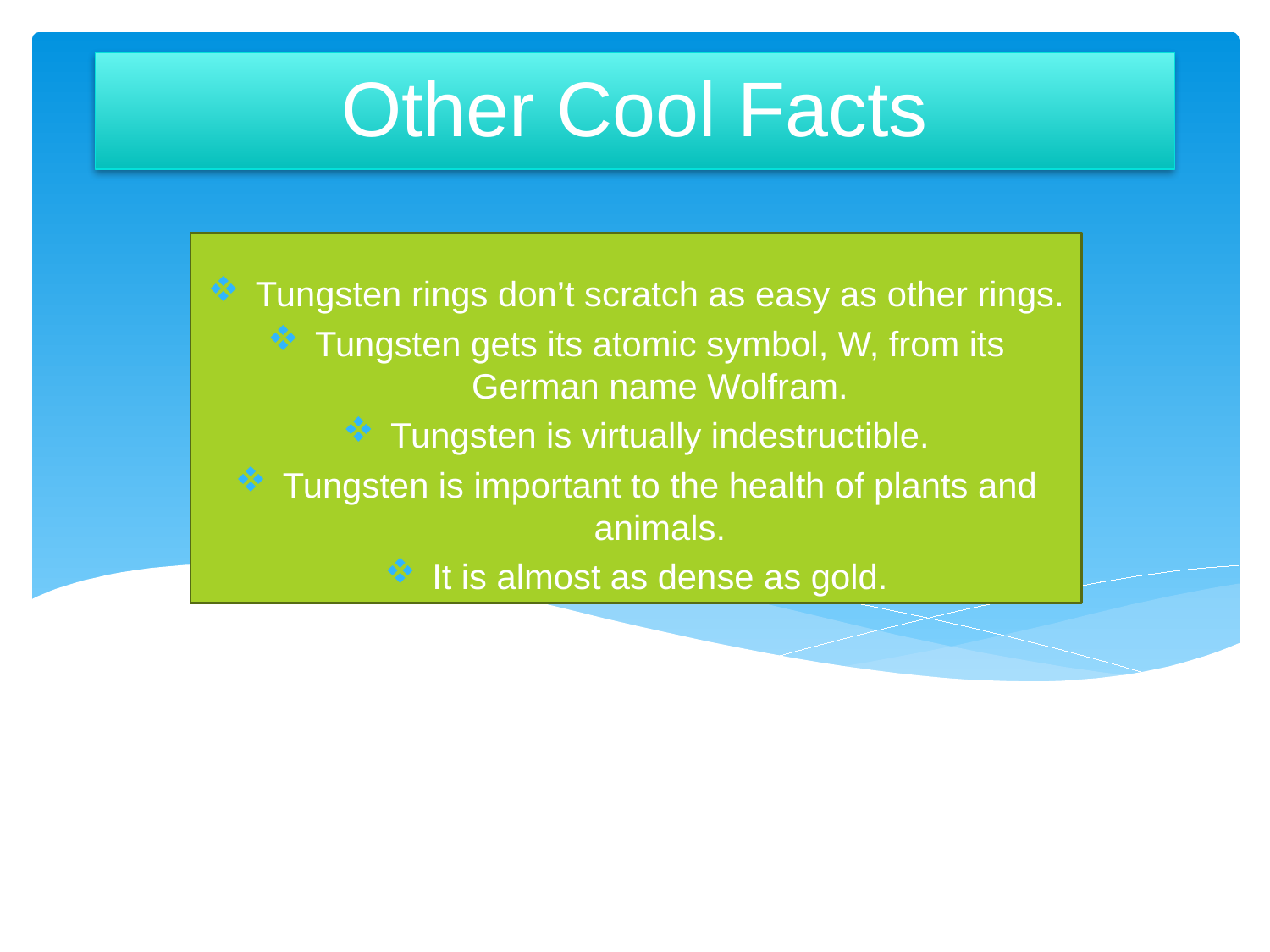

# Other Cool Facts
Tungsten rings don’t scratch as easy as other rings.
Tungsten gets its atomic symbol, W, from its German name Wolfram.
Tungsten is virtually indestructible.
Tungsten is important to the health of plants and animals.
It is almost as dense as gold.